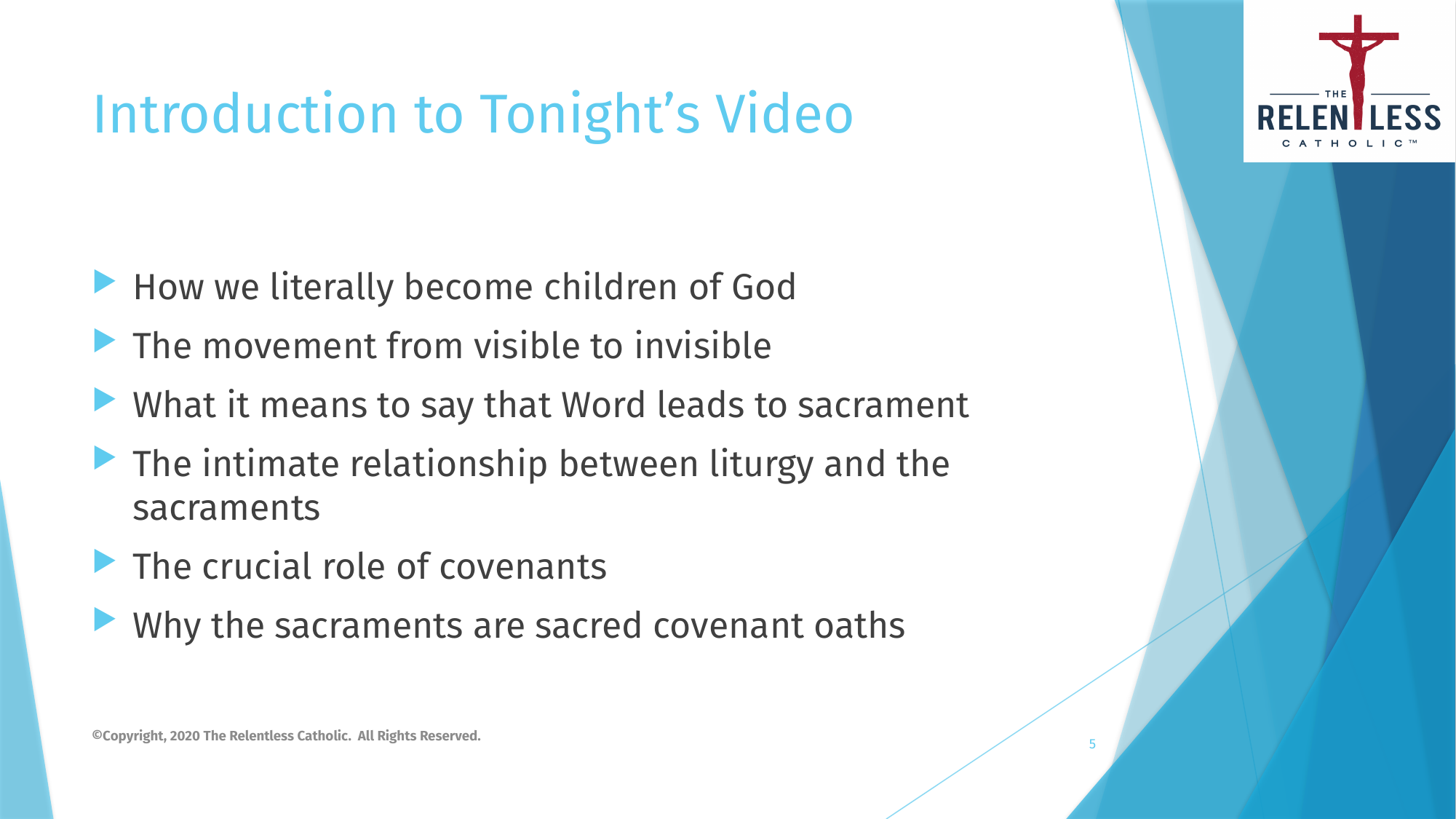

# Introduction to Tonight’s Video
How we literally become children of God
The movement from visible to invisible
What it means to say that Word leads to sacrament
The intimate relationship between liturgy and the sacraments
The crucial role of covenants
Why the sacraments are sacred covenant oaths

©Copyright, 2020 The Relentless Catholic.  All Rights Reserved.

5